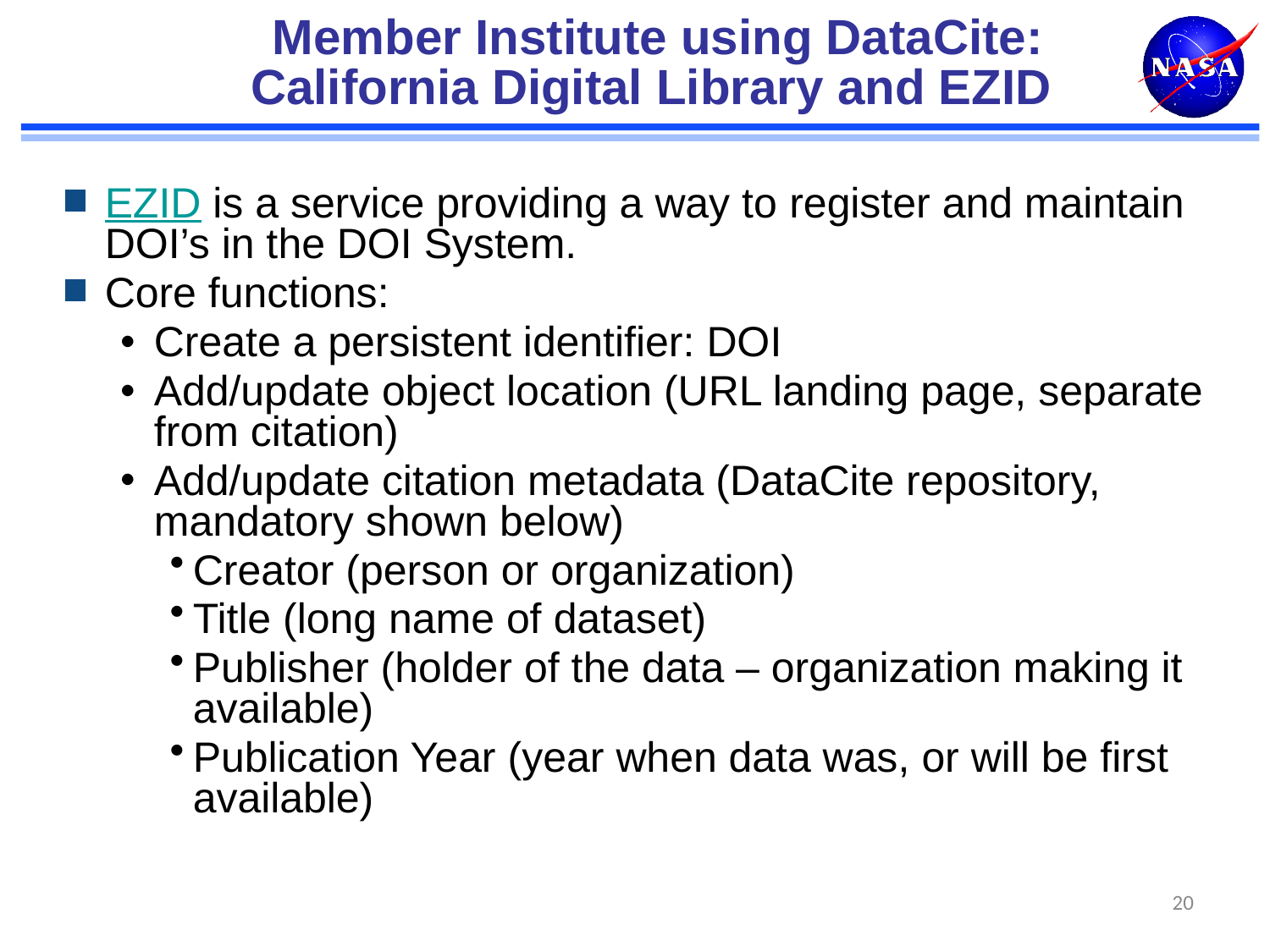

# Member Institute using DataCite: California Digital Library and EZID
EZID is a service providing a way to register and maintain DOI’s in the DOI System.
Core functions:
Create a persistent identifier: DOI
Add/update object location (URL landing page, separate from citation)
Add/update citation metadata (DataCite repository, mandatory shown below)
Creator (person or organization)
Title (long name of dataset)
Publisher (holder of the data – organization making it available)
Publication Year (year when data was, or will be first available)
20